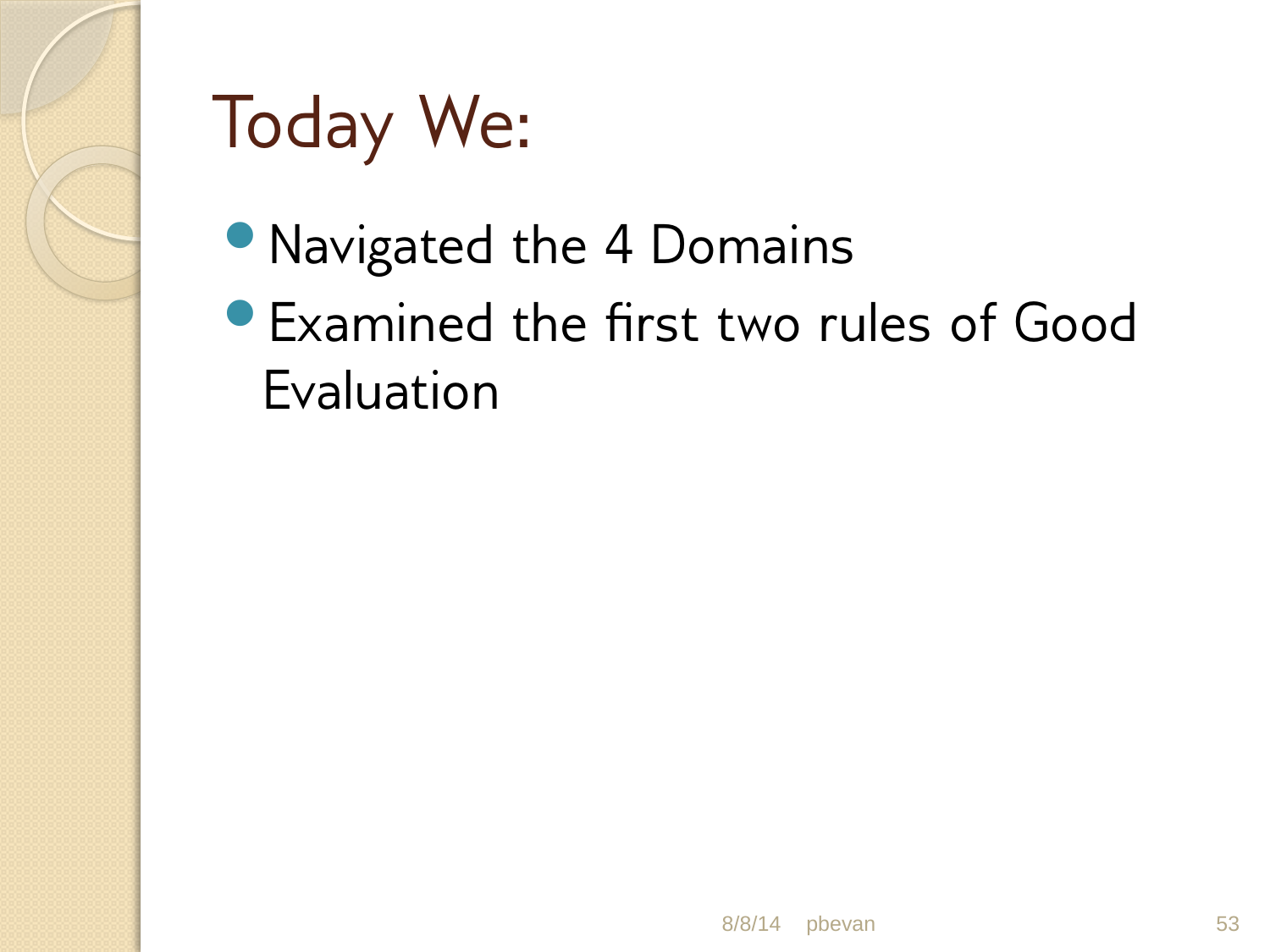

# Today We:
Navigated the 4 Domains
Examined the first two rules of Good Evaluation
8/8/14
pbevan
53